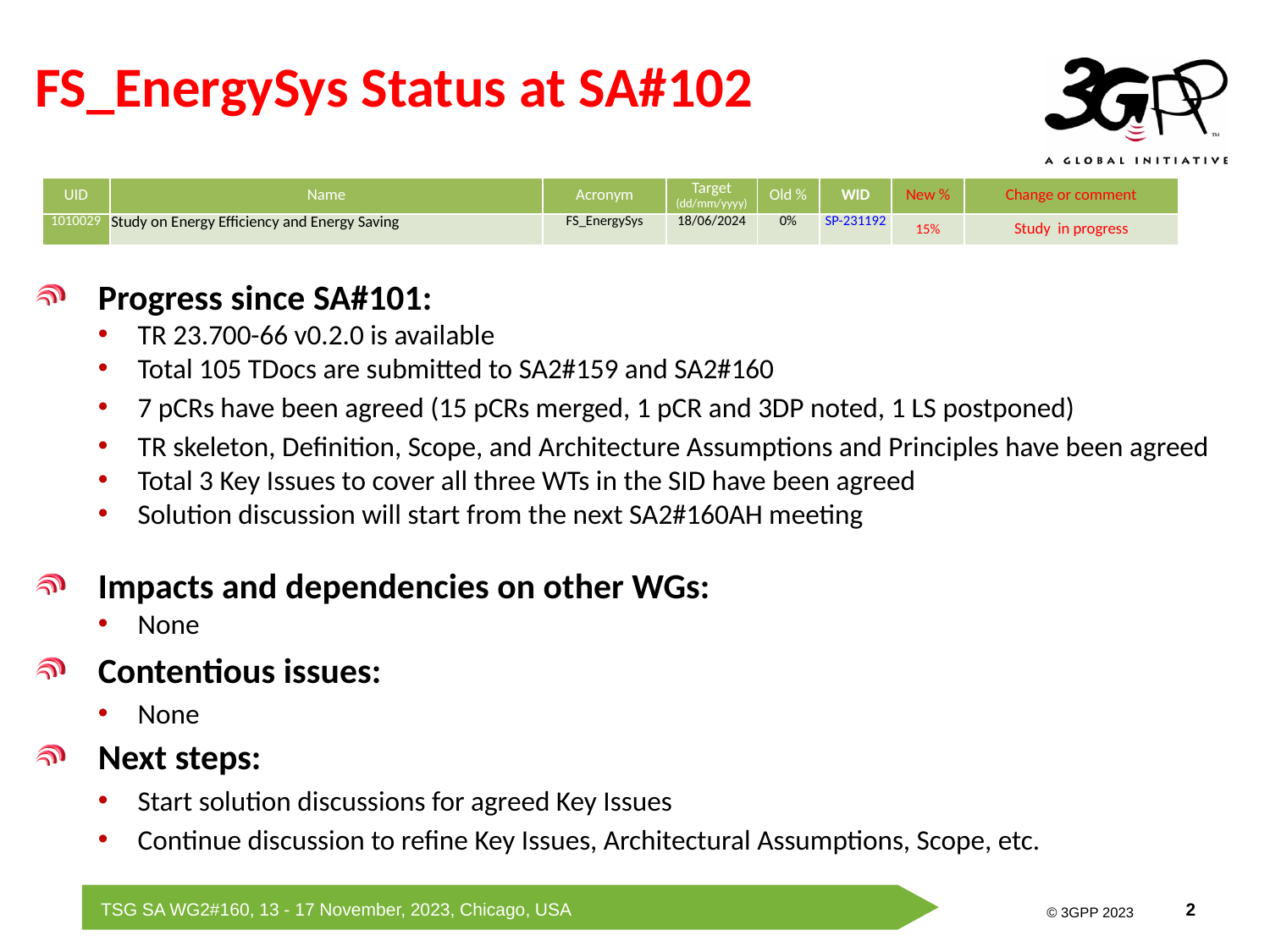

# FS_EnergySys Status at SA#102
| UID | Name | Acronym | Target (dd/mm/yyyy) | Old % | WID | New % | Change or comment |
| --- | --- | --- | --- | --- | --- | --- | --- |
| 1010029 | Study on Energy Efficiency and Energy Saving | FS\_EnergySys | 18/06/2024 | 0% | SP-231192 | 15% | Study in progress |
Progress since SA#101:
TR 23.700-66 v0.2.0 is available
Total 105 TDocs are submitted to SA2#159 and SA2#160
7 pCRs have been agreed (15 pCRs merged, 1 pCR and 3DP noted, 1 LS postponed)
TR skeleton, Definition, Scope, and Architecture Assumptions and Principles have been agreed
Total 3 Key Issues to cover all three WTs in the SID have been agreed
Solution discussion will start from the next SA2#160AH meeting

Impacts and dependencies on other WGs:
None
Contentious issues:
None
Next steps:
Start solution discussions for agreed Key Issues
Continue discussion to refine Key Issues, Architectural Assumptions, Scope, etc.